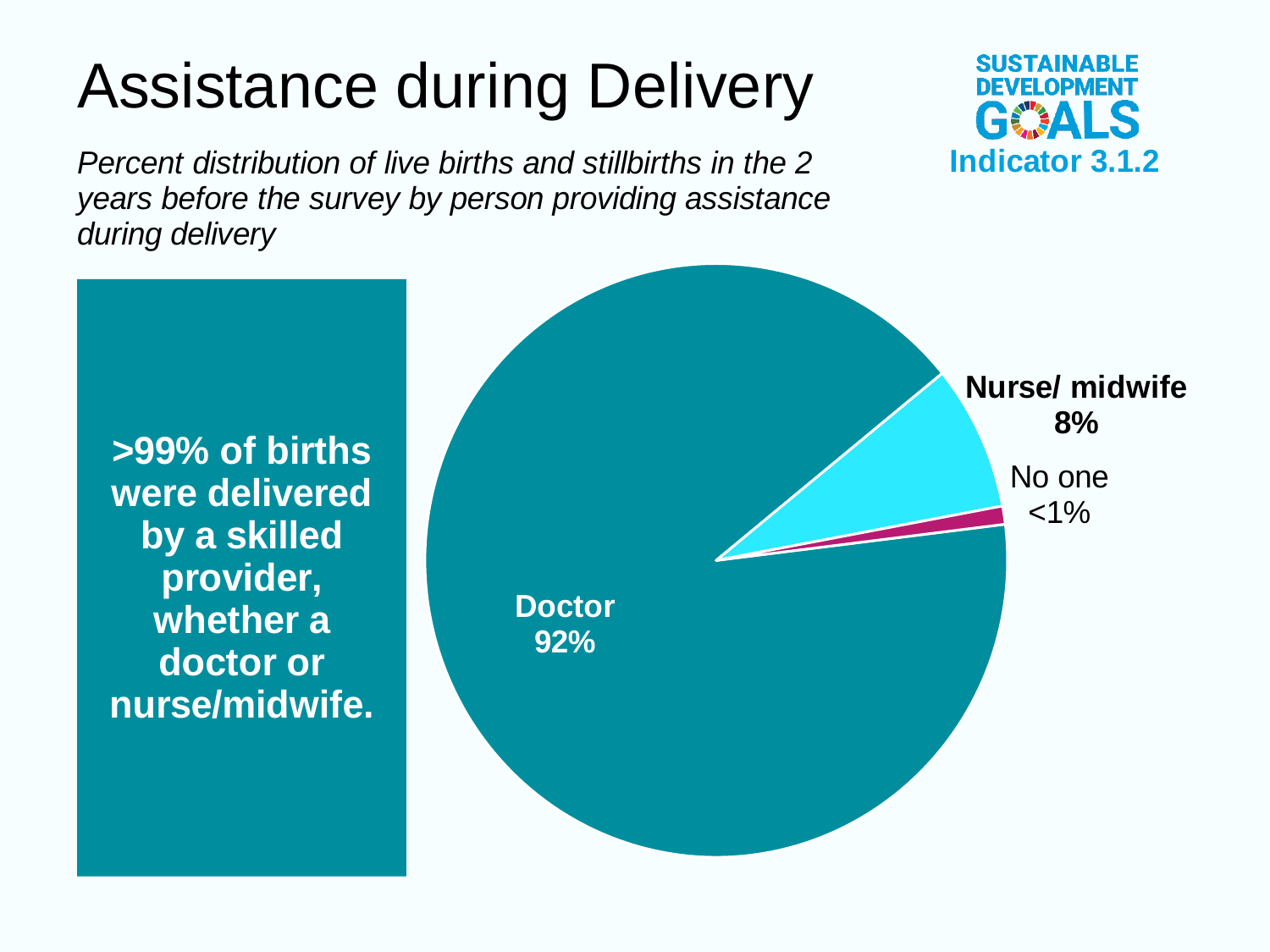

### Chart

| Category | Sales |
|---|---|
| Doctor | 92.0 |
| Nurse/ midwife | 8.0 |
| No one | 1.0 |